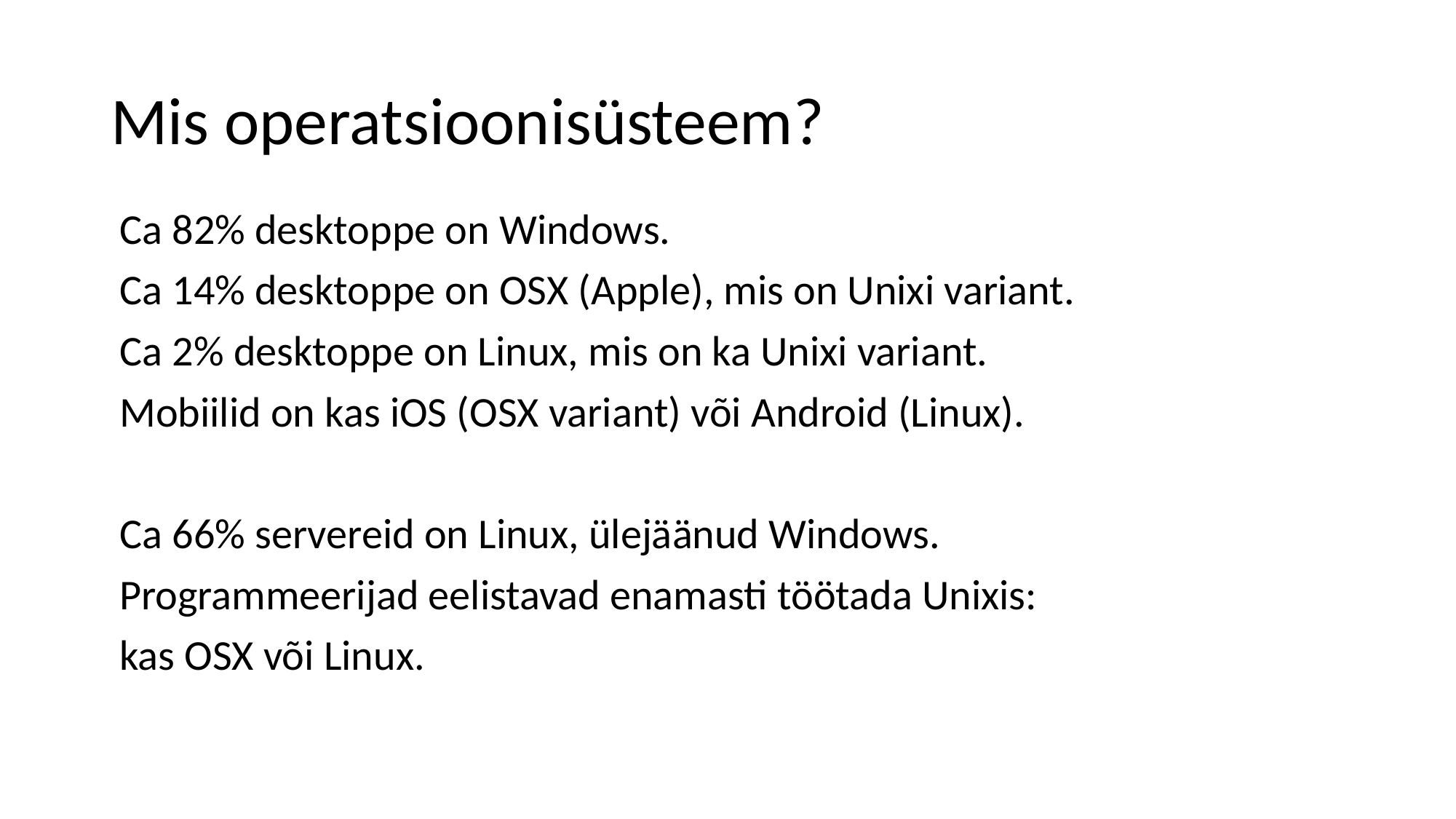

# Mis operatsioonisüsteem?
Ca 82% desktoppe on Windows.
Ca 14% desktoppe on OSX (Apple), mis on Unixi variant.
Ca 2% desktoppe on Linux, mis on ka Unixi variant.
Mobiilid on kas iOS (OSX variant) või Android (Linux).

Ca 66% servereid on Linux, ülejäänud Windows.
Programmeerijad eelistavad enamasti töötada Unixis:
kas OSX või Linux.